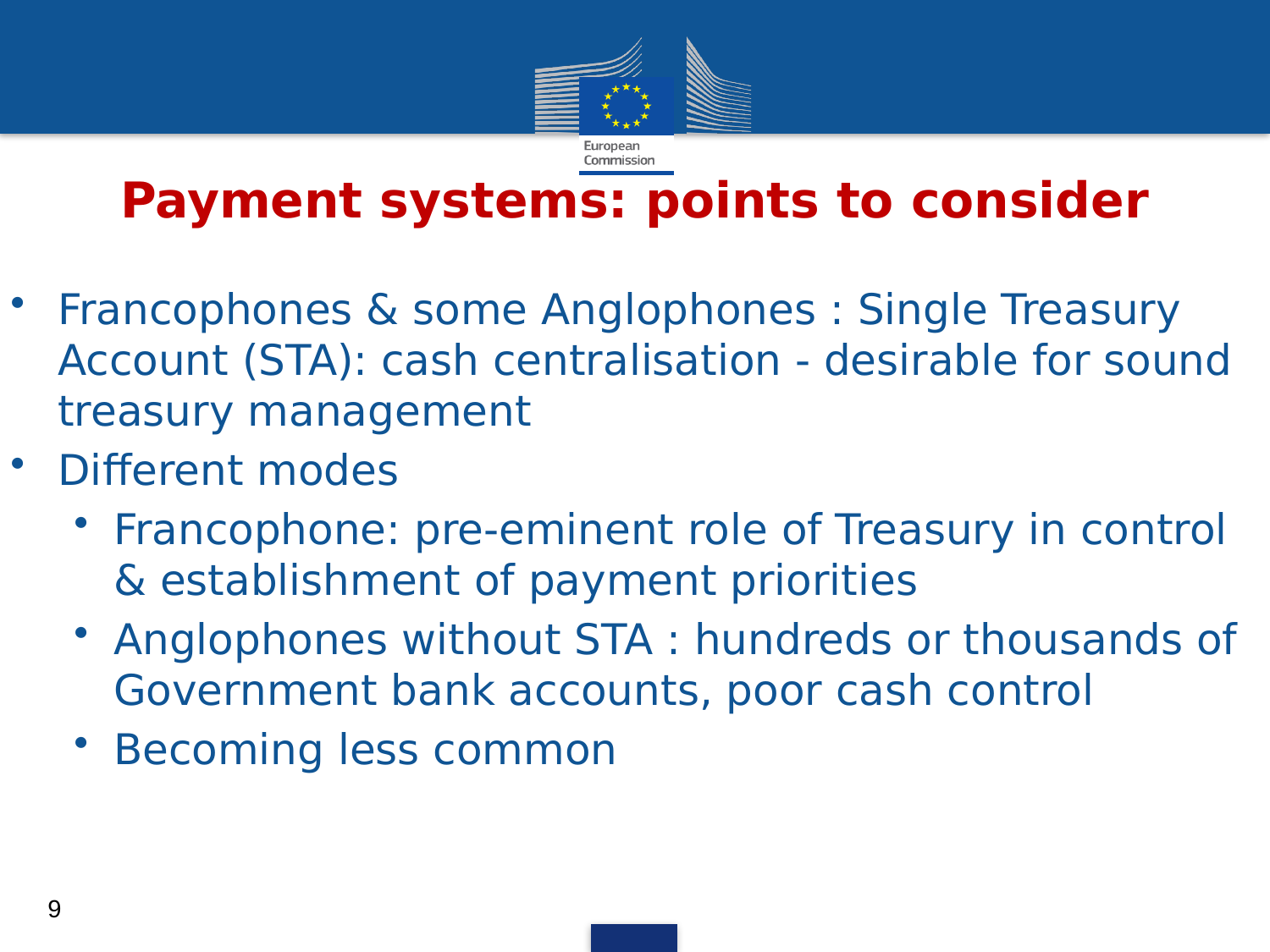

# Payment systems: points to consider
Francophones & some Anglophones : Single Treasury Account (STA): cash centralisation - desirable for sound treasury management
Different modes
Francophone: pre-eminent role of Treasury in control & establishment of payment priorities
Anglophones without STA : hundreds or thousands of Government bank accounts, poor cash control
Becoming less common

9